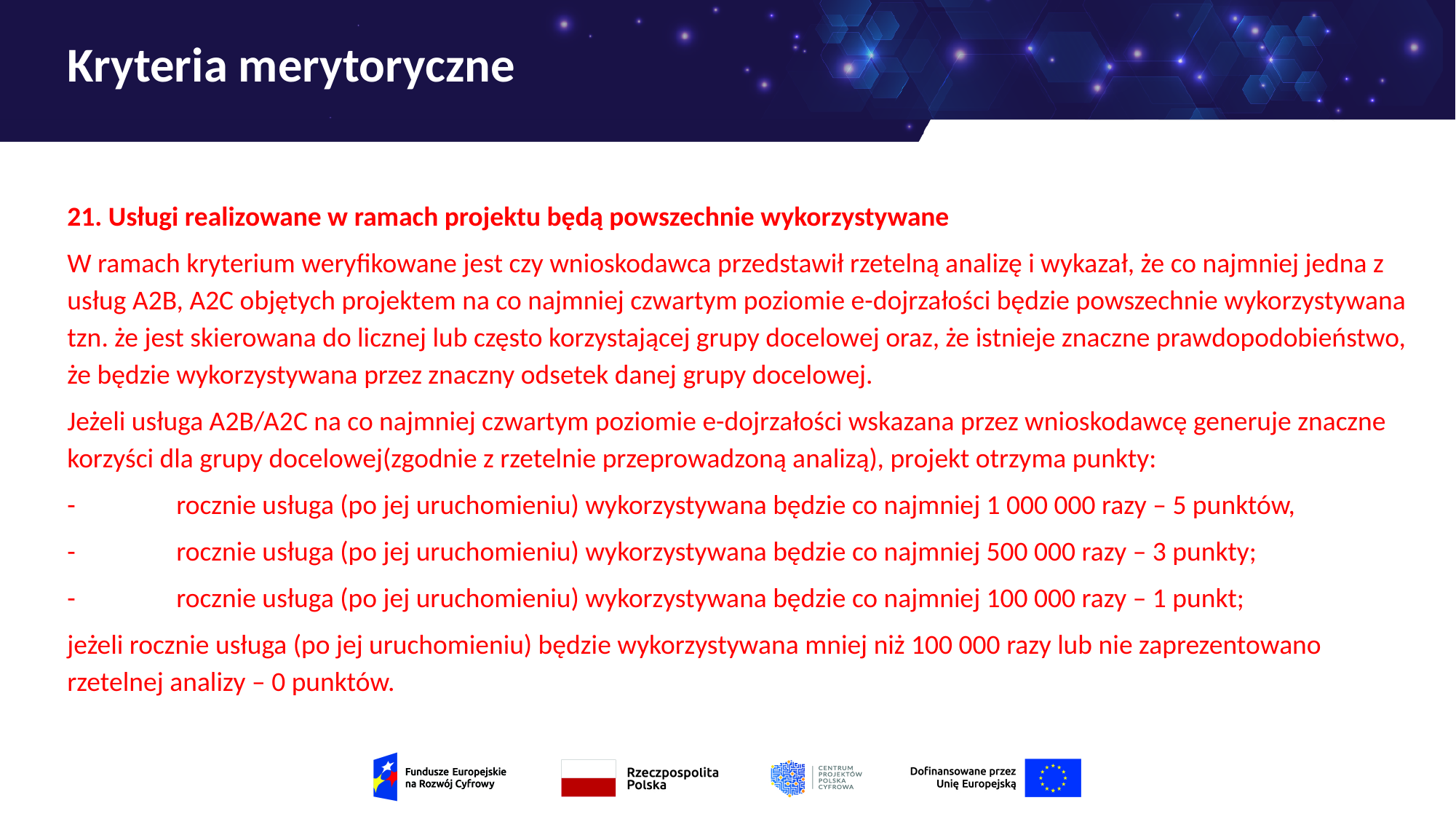

# Kryteria merytoryczne
21. Usługi realizowane w ramach projektu będą powszechnie wykorzystywane
W ramach kryterium weryfikowane jest czy wnioskodawca przedstawił rzetelną analizę i wykazał, że co najmniej jedna z usług A2B, A2C objętych projektem na co najmniej czwartym poziomie e-dojrzałości będzie powszechnie wykorzystywana tzn. że jest skierowana do licznej lub często korzystającej grupy docelowej oraz, że istnieje znaczne prawdopodobieństwo, że będzie wykorzystywana przez znaczny odsetek danej grupy docelowej.
Jeżeli usługa A2B/A2C na co najmniej czwartym poziomie e-dojrzałości wskazana przez wnioskodawcę generuje znaczne korzyści dla grupy docelowej(zgodnie z rzetelnie przeprowadzoną analizą), projekt otrzyma punkty:
-	rocznie usługa (po jej uruchomieniu) wykorzystywana będzie co najmniej 1 000 000 razy – 5 punktów,
-	rocznie usługa (po jej uruchomieniu) wykorzystywana będzie co najmniej 500 000 razy – 3 punkty;
-	rocznie usługa (po jej uruchomieniu) wykorzystywana będzie co najmniej 100 000 razy – 1 punkt;
jeżeli rocznie usługa (po jej uruchomieniu) będzie wykorzystywana mniej niż 100 000 razy lub nie zaprezentowano rzetelnej analizy – 0 punktów.